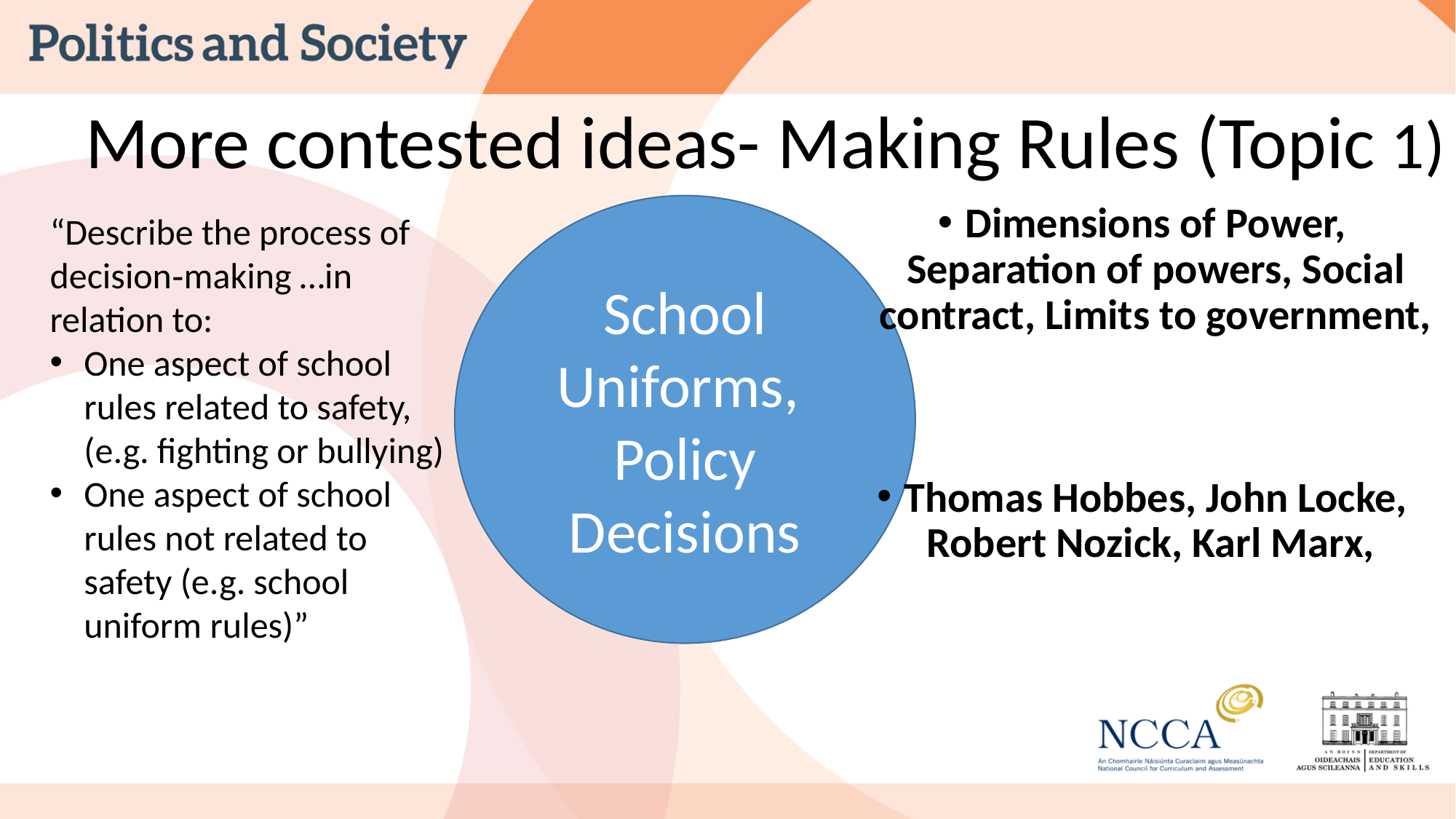

More contested ideas- Making Rules (Topic 1)
School Uniforms,
Policy Decisions
Dimensions of Power, Separation of powers, Social contract, Limits to government,

Thomas Hobbes, John Locke, Robert Nozick, Karl Marx,

“Describe the process of decision‐making …in relation to:
One aspect of school rules related to safety, (e.g. fighting or bullying)
One aspect of school rules not related to safety (e.g. school uniform rules)”